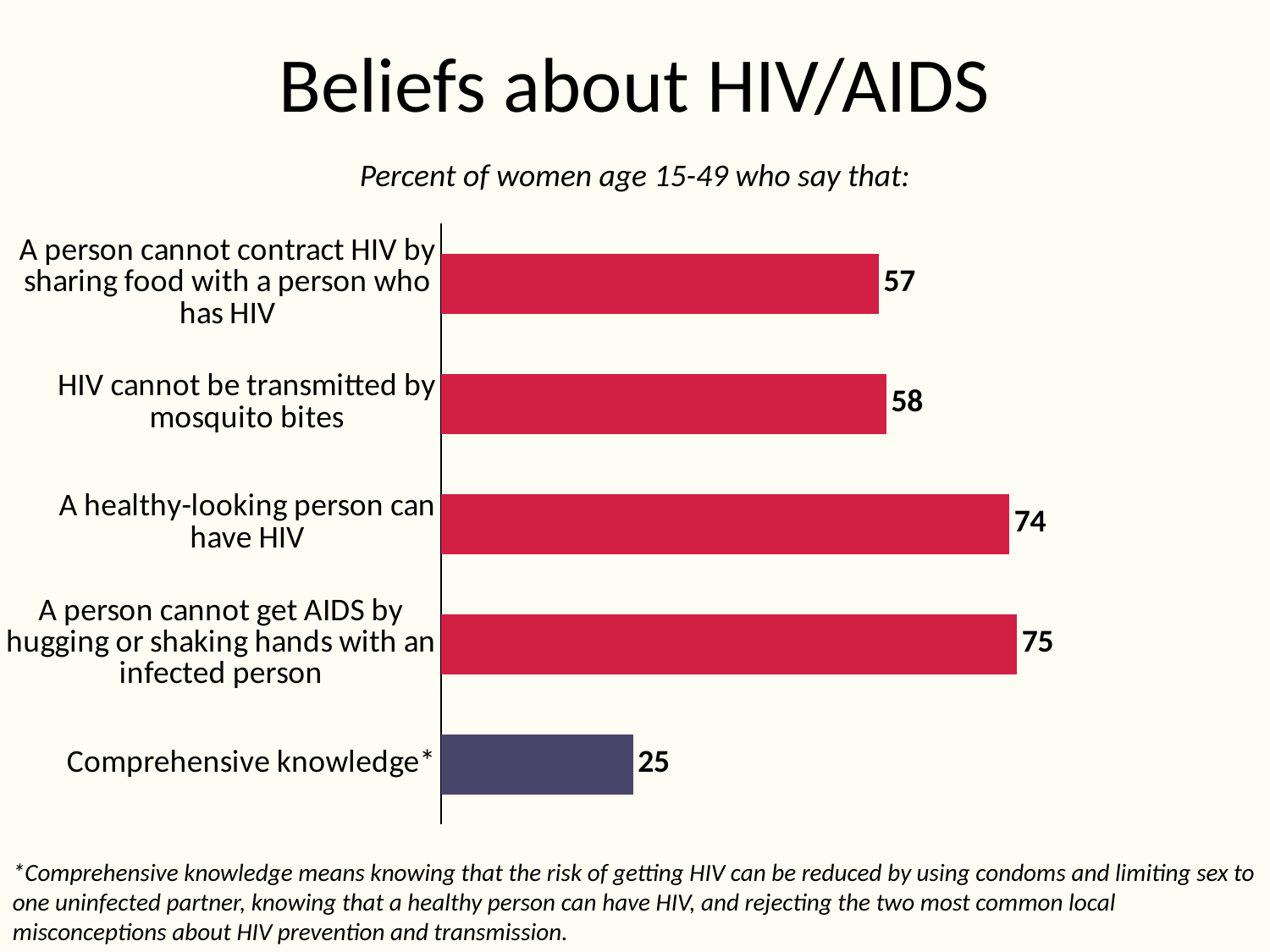

# Beliefs about HIV/AIDS
Percent of women age 15-49 who say that:

### Chart

| Category | Women |
|---|---|
| Comprehensive knowledge* | 25.0 |
| A person cannot get AIDS by hugging or shaking hands with an infected person | 75.0 |
| A healthy-looking person can have HIV | 74.0 |
| HIV cannot be transmitted by mosquito bites | 58.0 |
| A person cannot contract HIV by sharing food with a person who has HIV | 57.0 |
*Comprehensive knowledge means knowing that the risk of getting HIV can be reduced by using condoms and limiting sex to one uninfected partner, knowing that a healthy person can have HIV, and rejecting the two most common local misconceptions about HIV prevention and transmission.